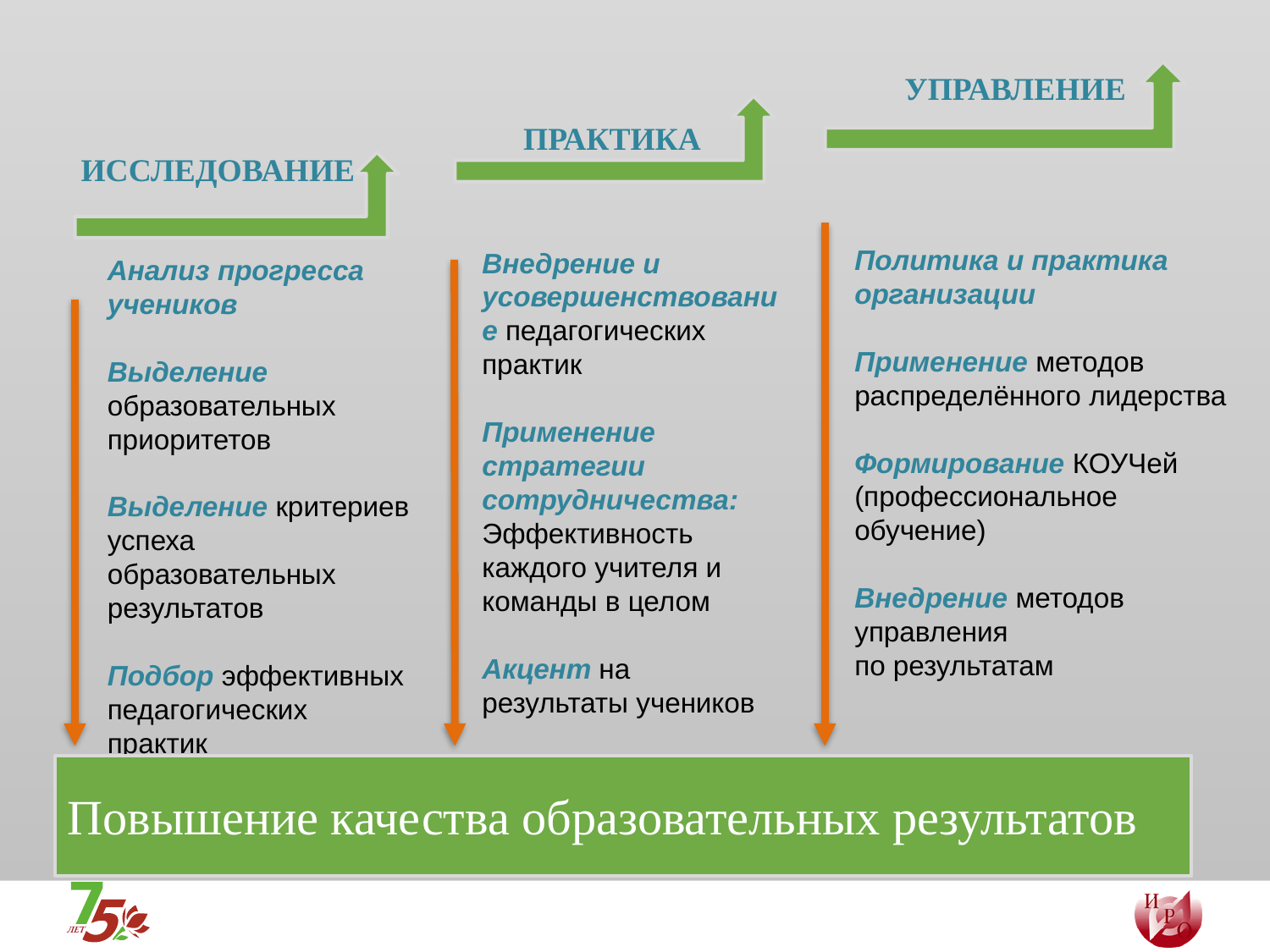

УПРАВЛЕНИЕ

ПРАКТИКА
ИССЛЕДОВАНИЕ

Политика и практика
организации

Применение методов
распределённого лидерства

Формирование КОУЧей
(профессиональное обучение)

Внедрение методов управления
по результатам

Внедрение и усовершенствование педагогических практик

Применение  стратегии сотрудничества:
Эффективность каждого учителя и команды в целом

Акцент на результаты учеников
Анализ прогресса учеников

Выделение образовательных приоритетов

Выделение критериев успеха образовательных результатов

Подбор эффективных педагогических практик

Повышение качества образовательных результатов